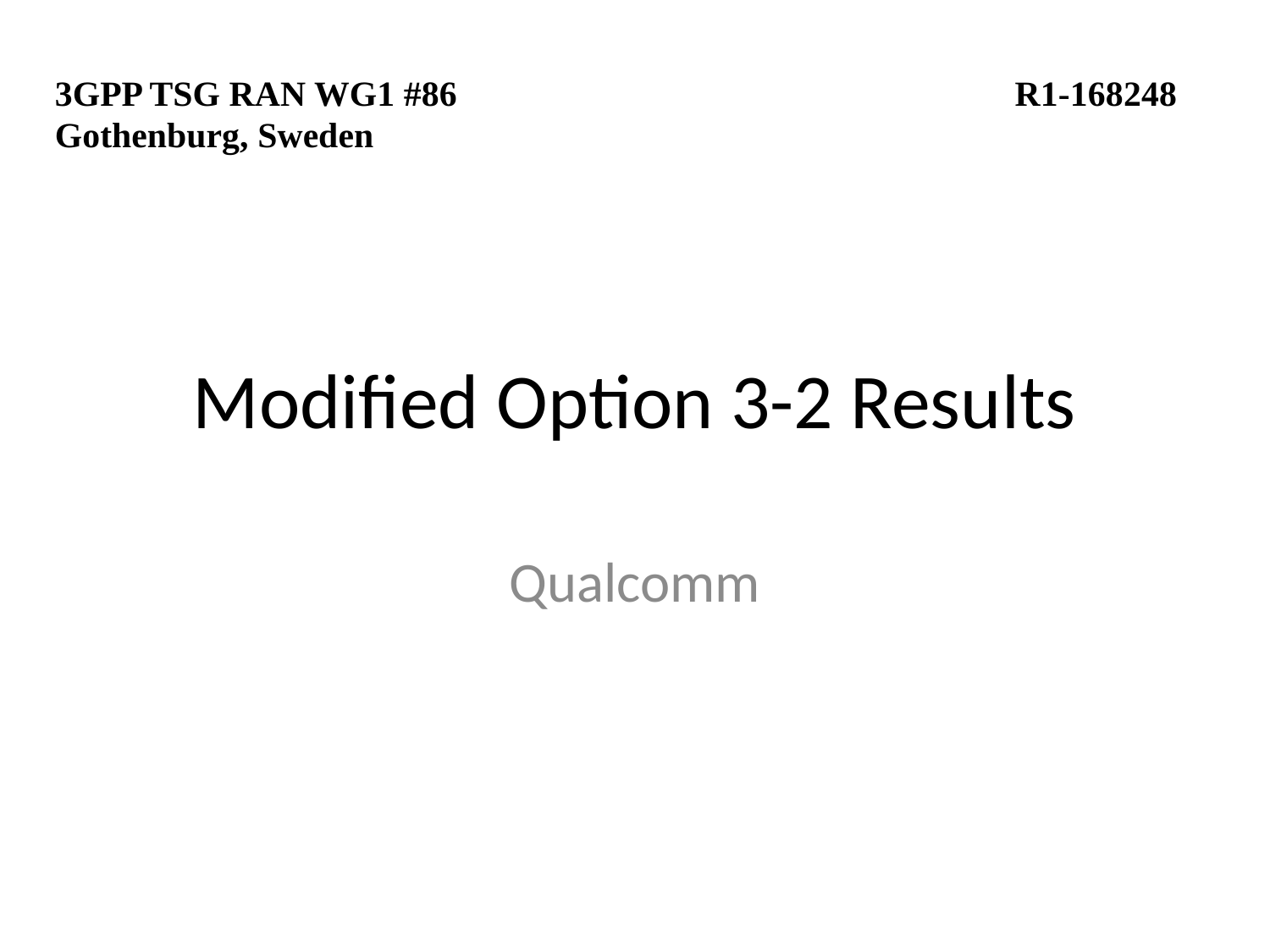

3GPP TSG RAN WG1 #86				        R1-168248
Gothenburg, Sweden
# Modified Option 3-2 Results
Qualcomm